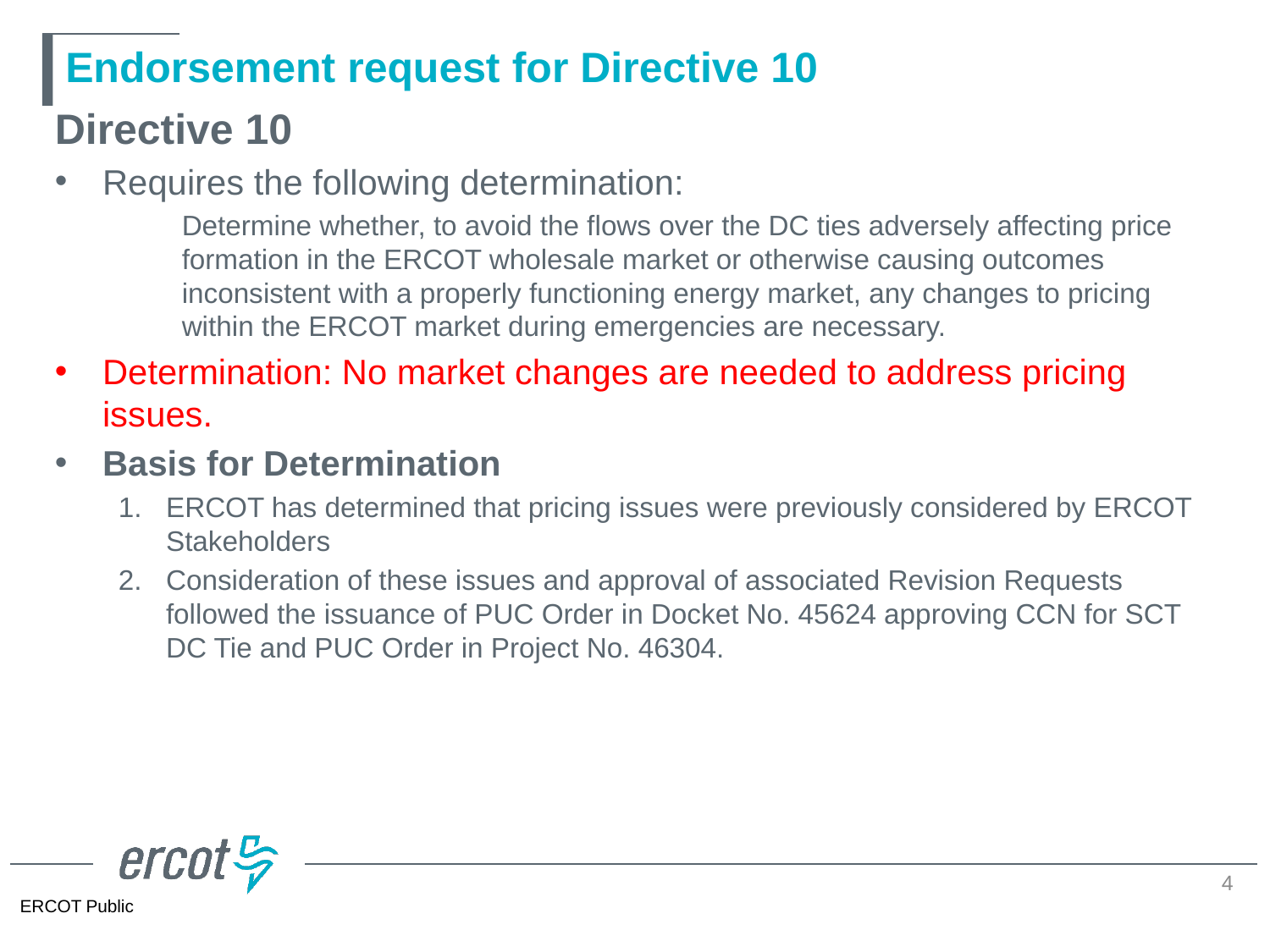

# Endorsement request for Directive 10
Directive 10
Requires the following determination:
Determine whether, to avoid the flows over the DC ties adversely affecting price formation in the ERCOT wholesale market or otherwise causing outcomes inconsistent with a properly functioning energy market, any changes to pricing within the ERCOT market during emergencies are necessary.
Determination: No market changes are needed to address pricing issues.
Basis for Determination
ERCOT has determined that pricing issues were previously considered by ERCOT Stakeholders
Consideration of these issues and approval of associated Revision Requests followed the issuance of PUC Order in Docket No. 45624 approving CCN for SCT DC Tie and PUC Order in Project No. 46304.

4